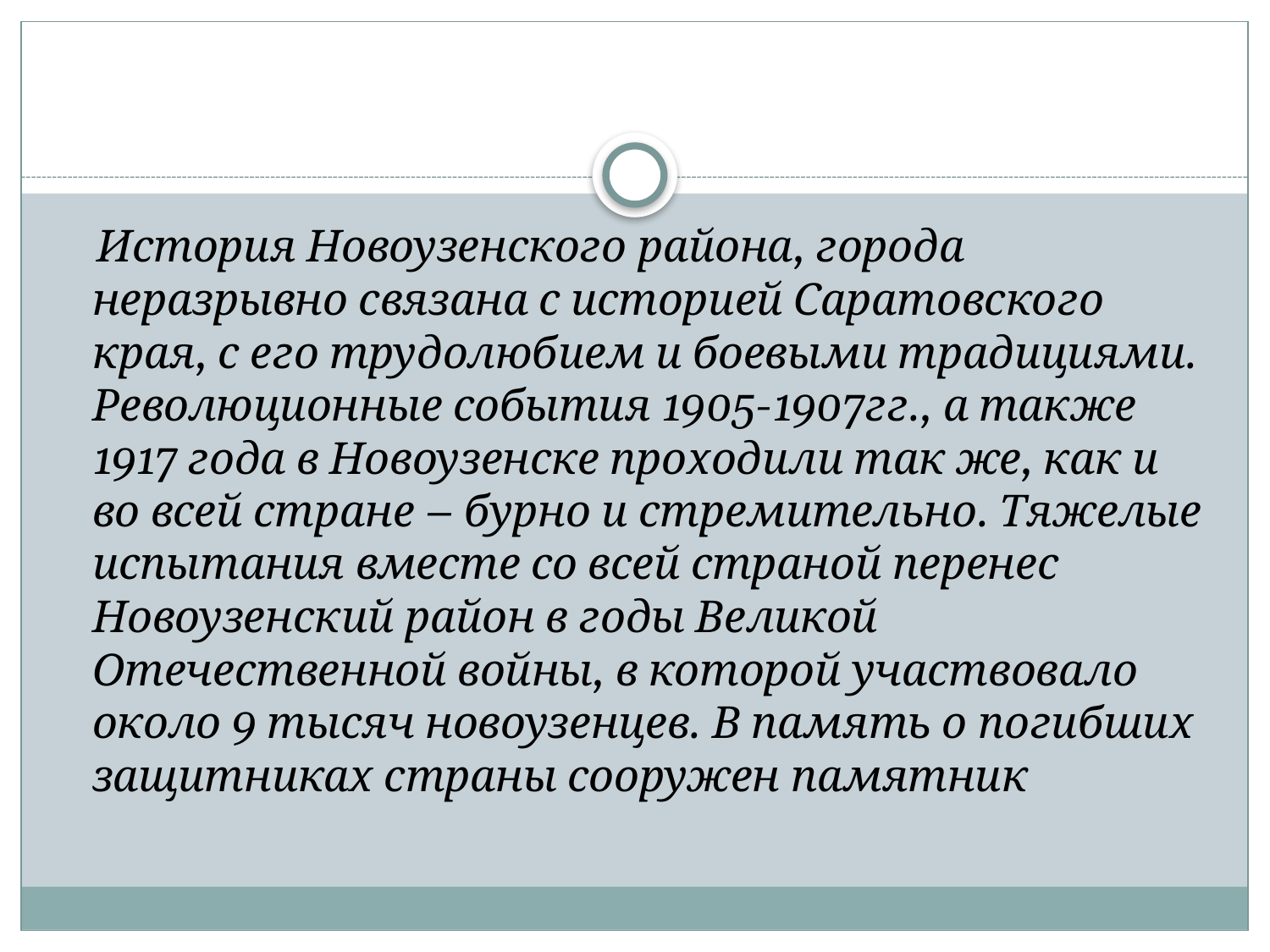

#
    История Новоузенского района, города неразрывно связана с историей Саратовского края, с его трудолюбием и боевыми традициями. Революционные события 1905-1907гг., а также 1917 года в Новоузенске проходили так же, как и во всей стране – бурно и стремительно. Тяжелые испытания вместе со всей страной перенес Новоузенский район в годы Великой Отечественной войны, в которой участвовало около 9 тысяч новоузенцев. В память о погибших защитниках страны сооружен памятник